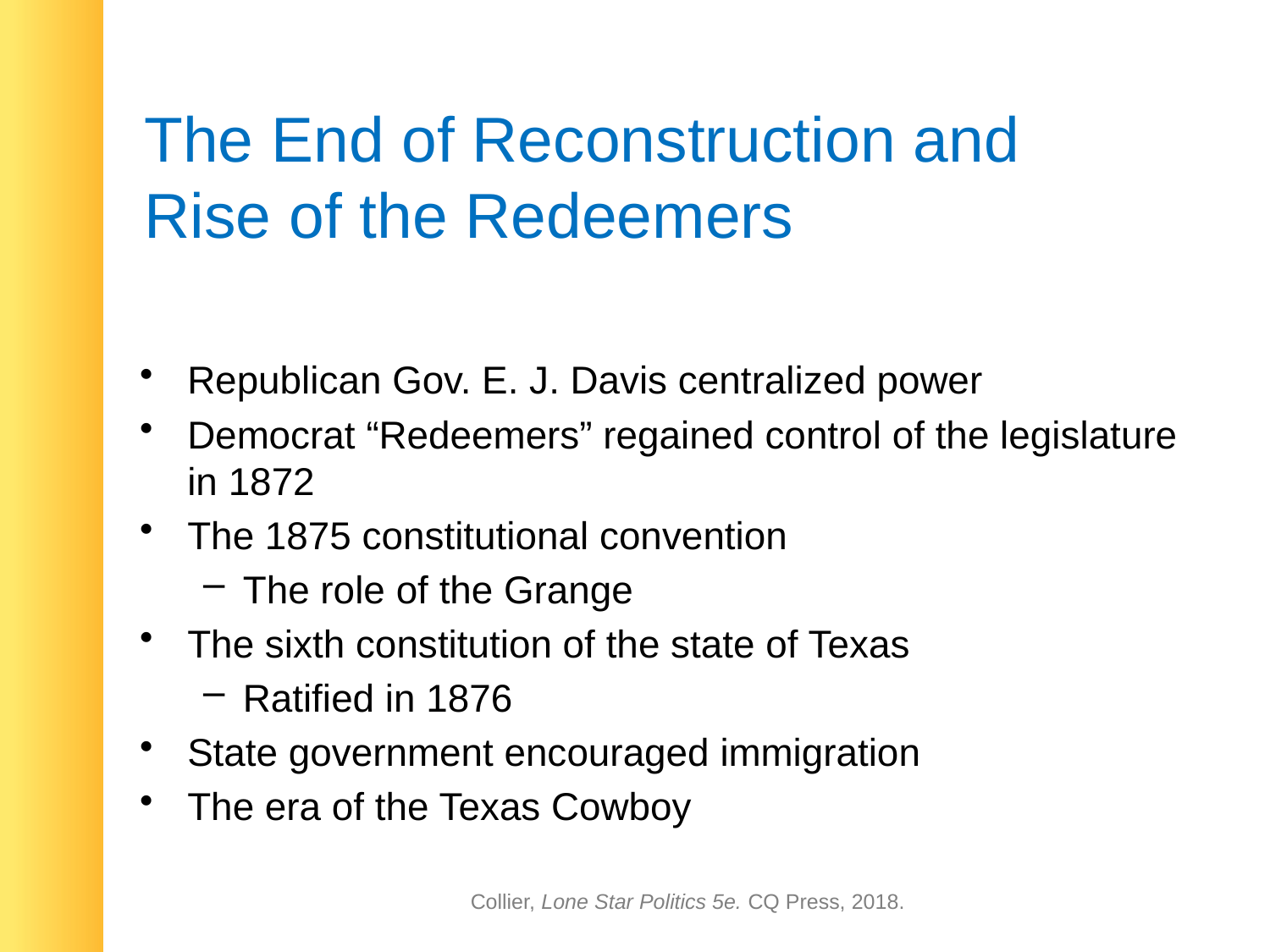

# The End of Reconstruction and Rise of the Redeemers
Republican Gov. E. J. Davis centralized power
Democrat “Redeemers” regained control of the legislature in 1872
The 1875 constitutional convention
The role of the Grange
The sixth constitution of the state of Texas
Ratified in 1876
State government encouraged immigration
The era of the Texas Cowboy
Collier, Lone Star Politics 5e. CQ Press, 2018.